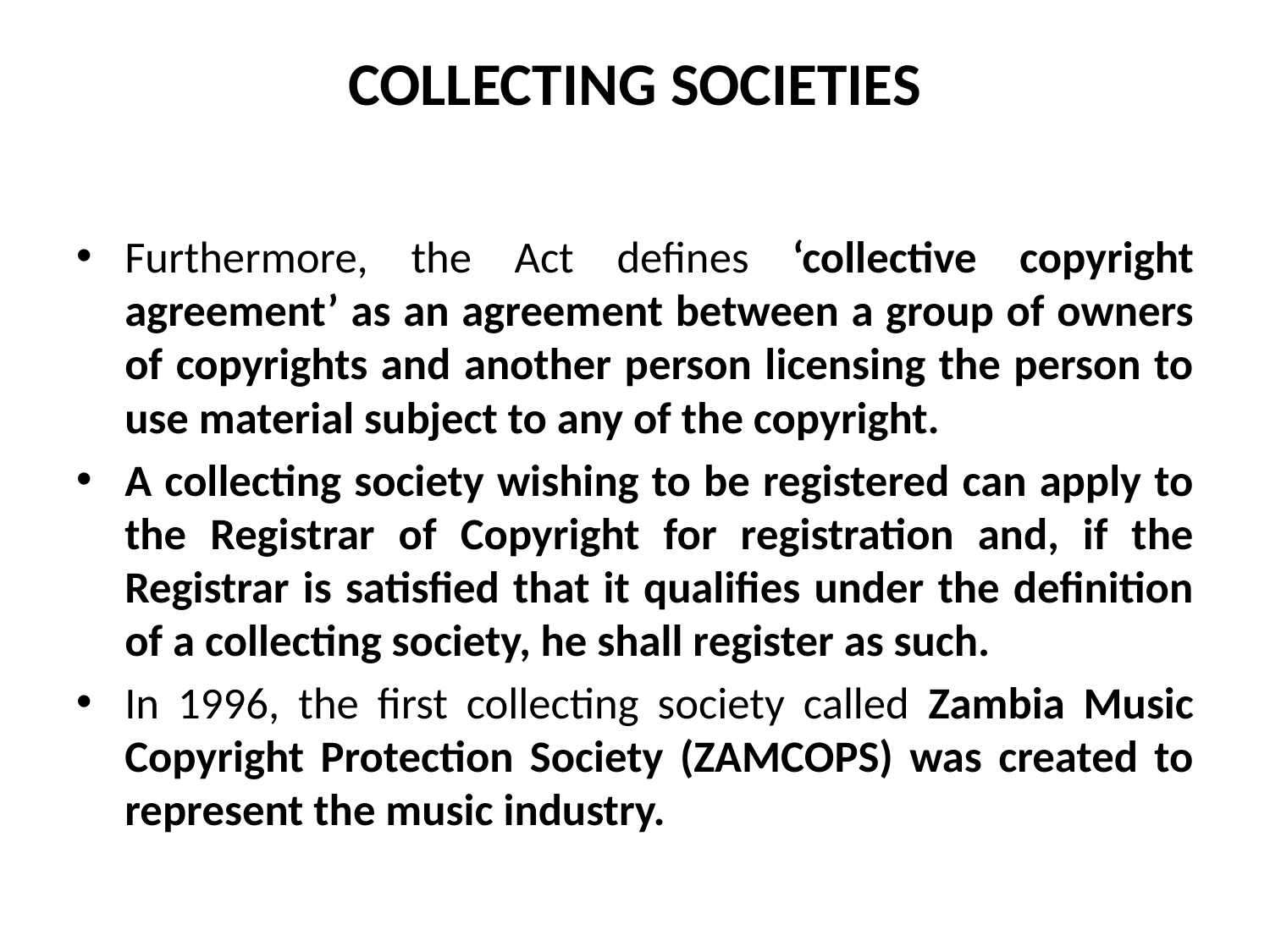

# COLLECTING SOCIETIES
Furthermore, the Act defines ‘collective copyright agreement’ as an agreement between a group of owners of copyrights and another person licensing the person to use material subject to any of the copyright.
A collecting society wishing to be registered can apply to the Registrar of Copyright for registration and, if the Registrar is satisfied that it qualifies under the definition of a collecting society, he shall register as such.
In 1996, the first collecting society called Zambia Music Copyright Protection Society (ZAMCOPS) was created to represent the music industry.